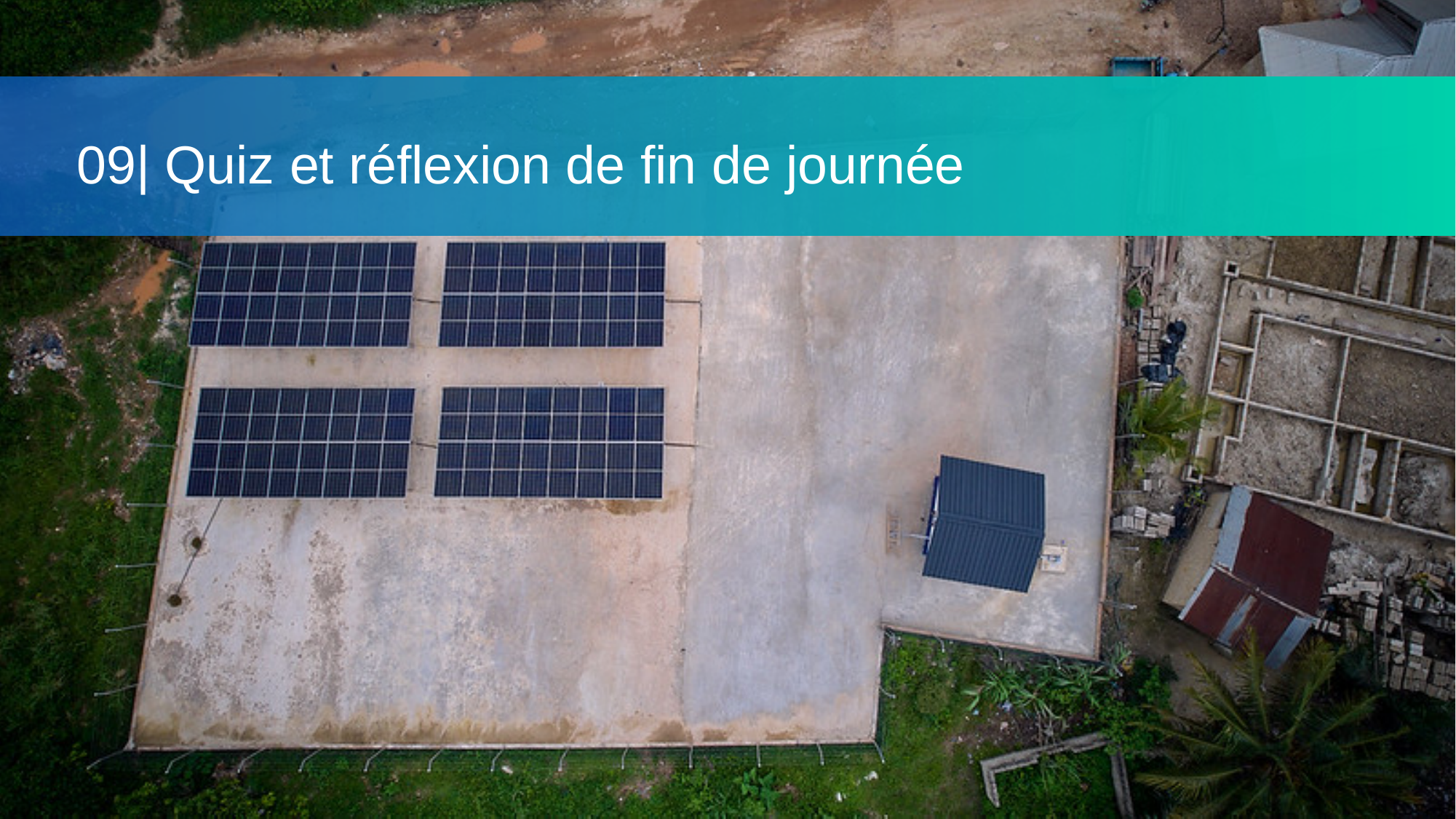

09| Quiz et réflexion de fin de journée